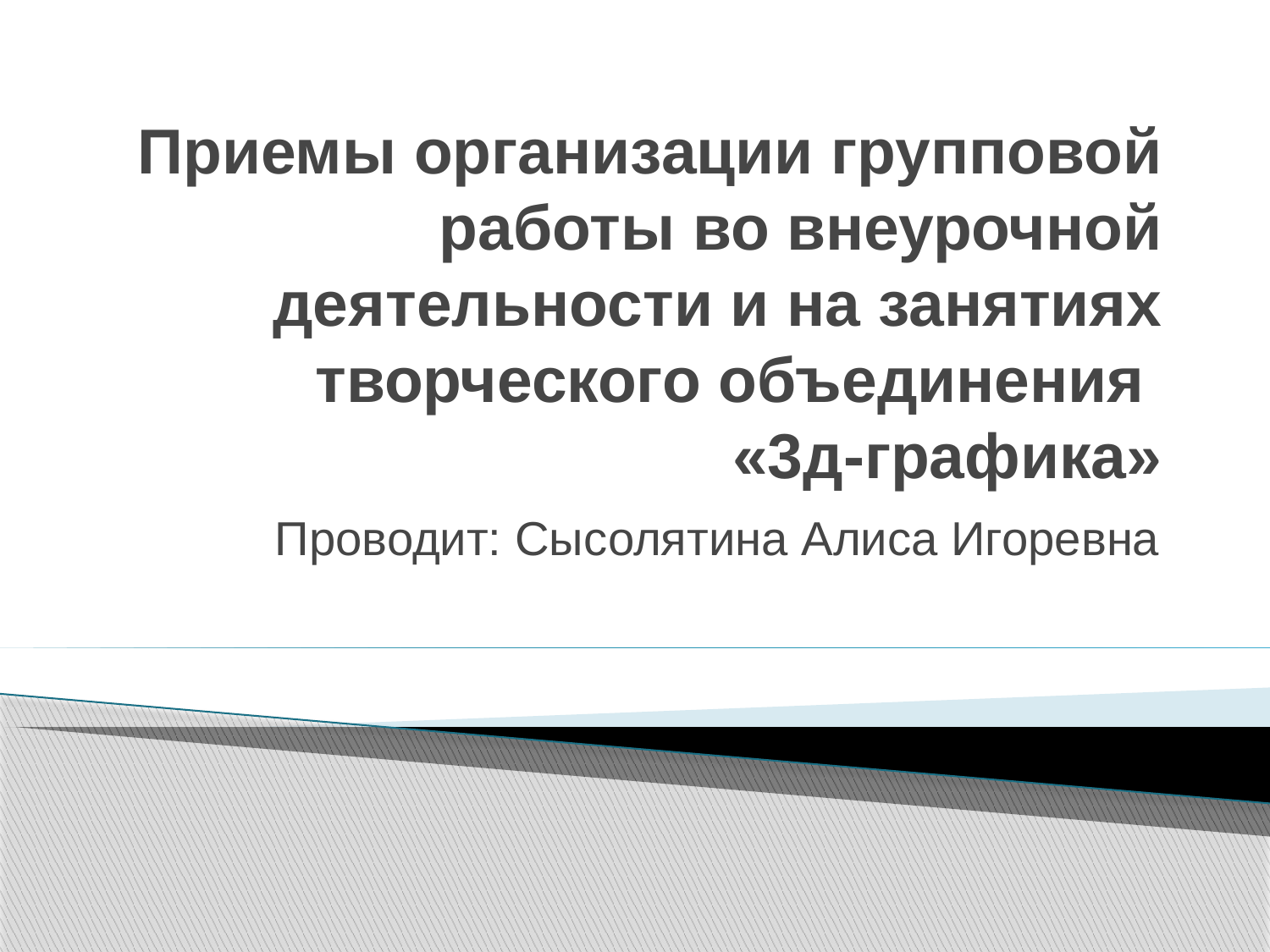

# Приемы организации групповой работы во внеурочной деятельности и на занятиях творческого объединения «3д-графика»
Проводит: Сысолятина Алиса Игоревна